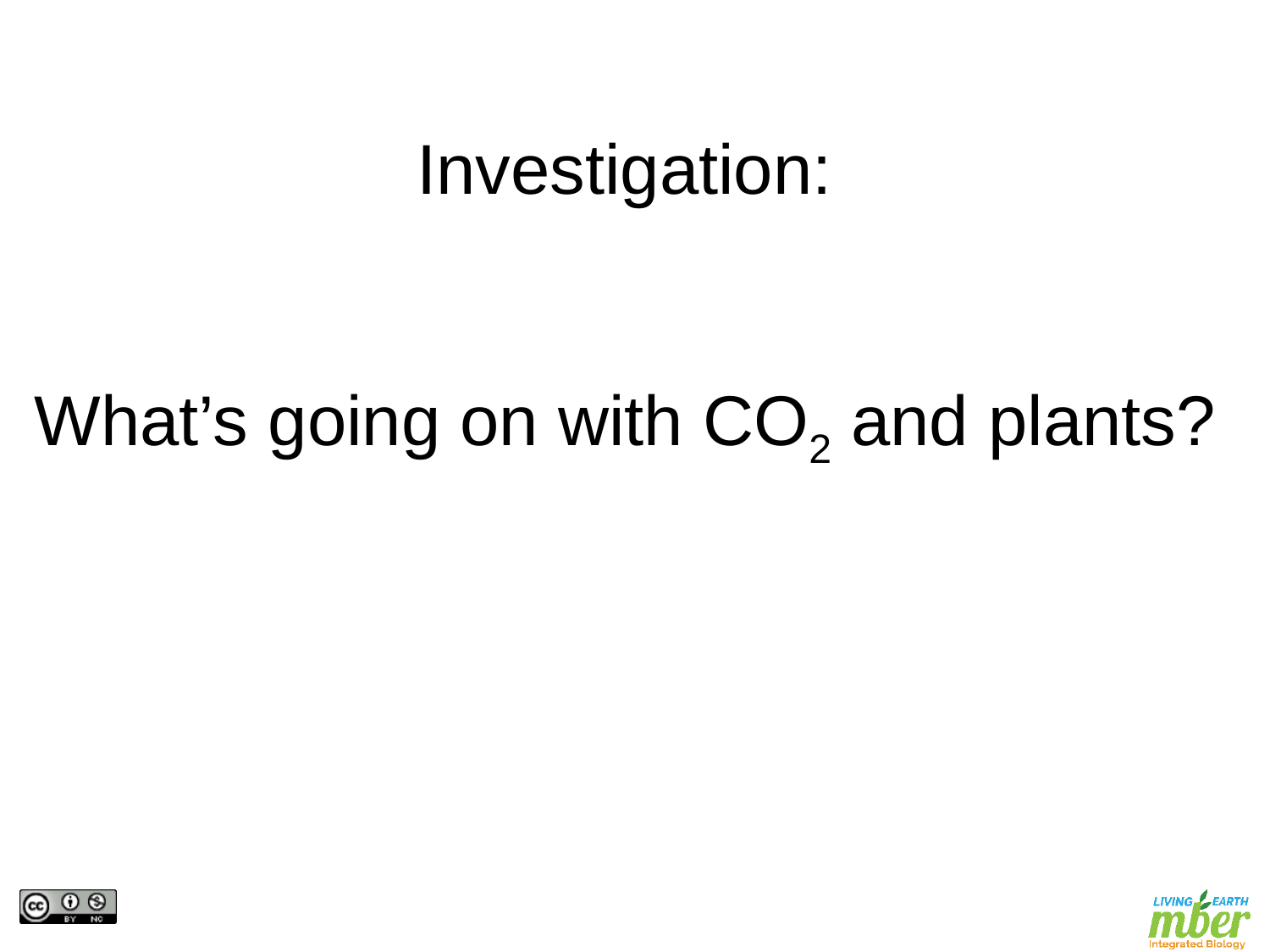

Investigation:
# What’s going on with CO2 and plants?